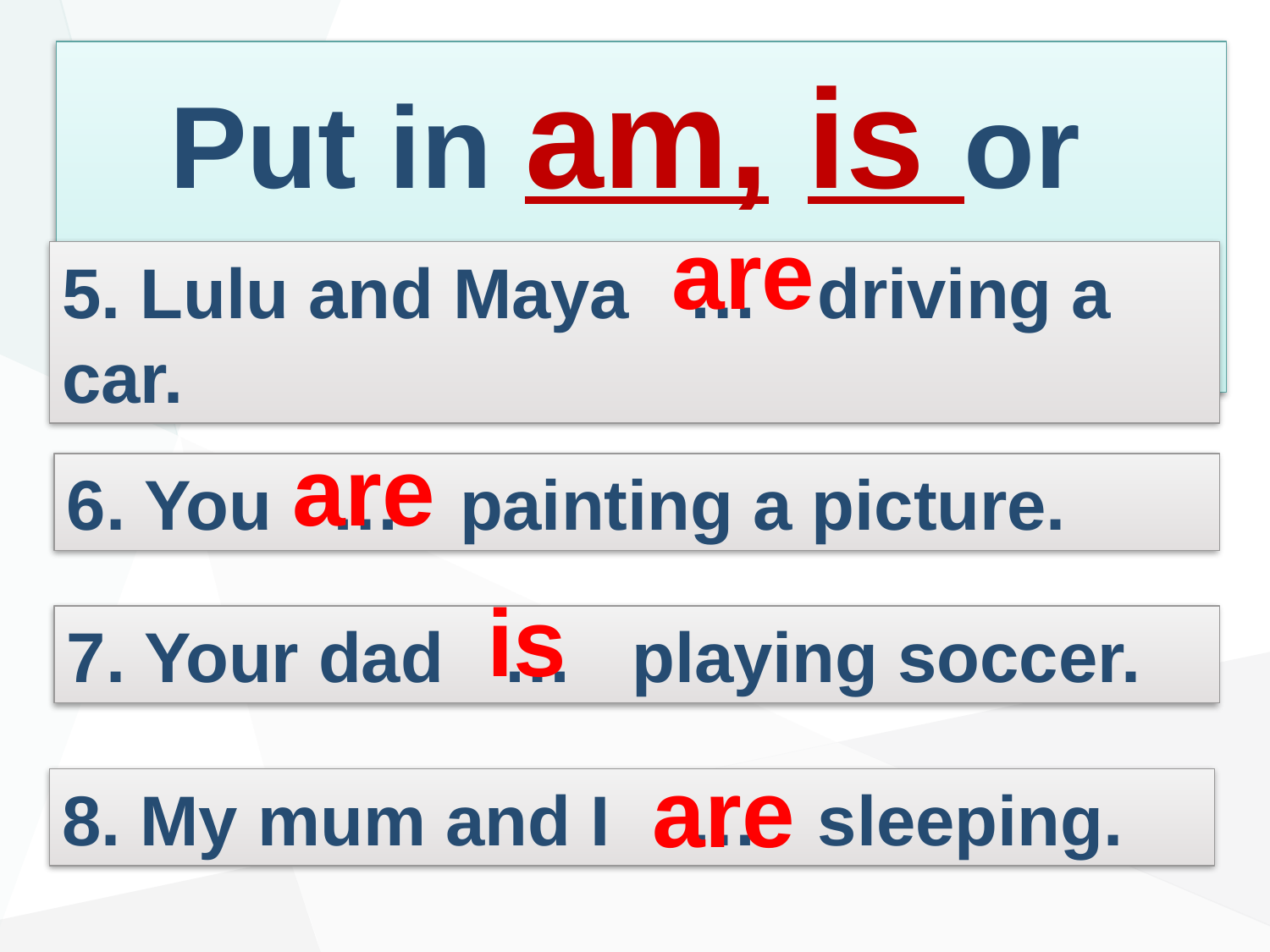

Put in am, is or  are
are
5. Lulu and Maya   …   driving a car.
are
6. You   …   painting a picture.
is
7. Your dad   …   playing soccer.
are
8. My mum and I    …   sleeping.